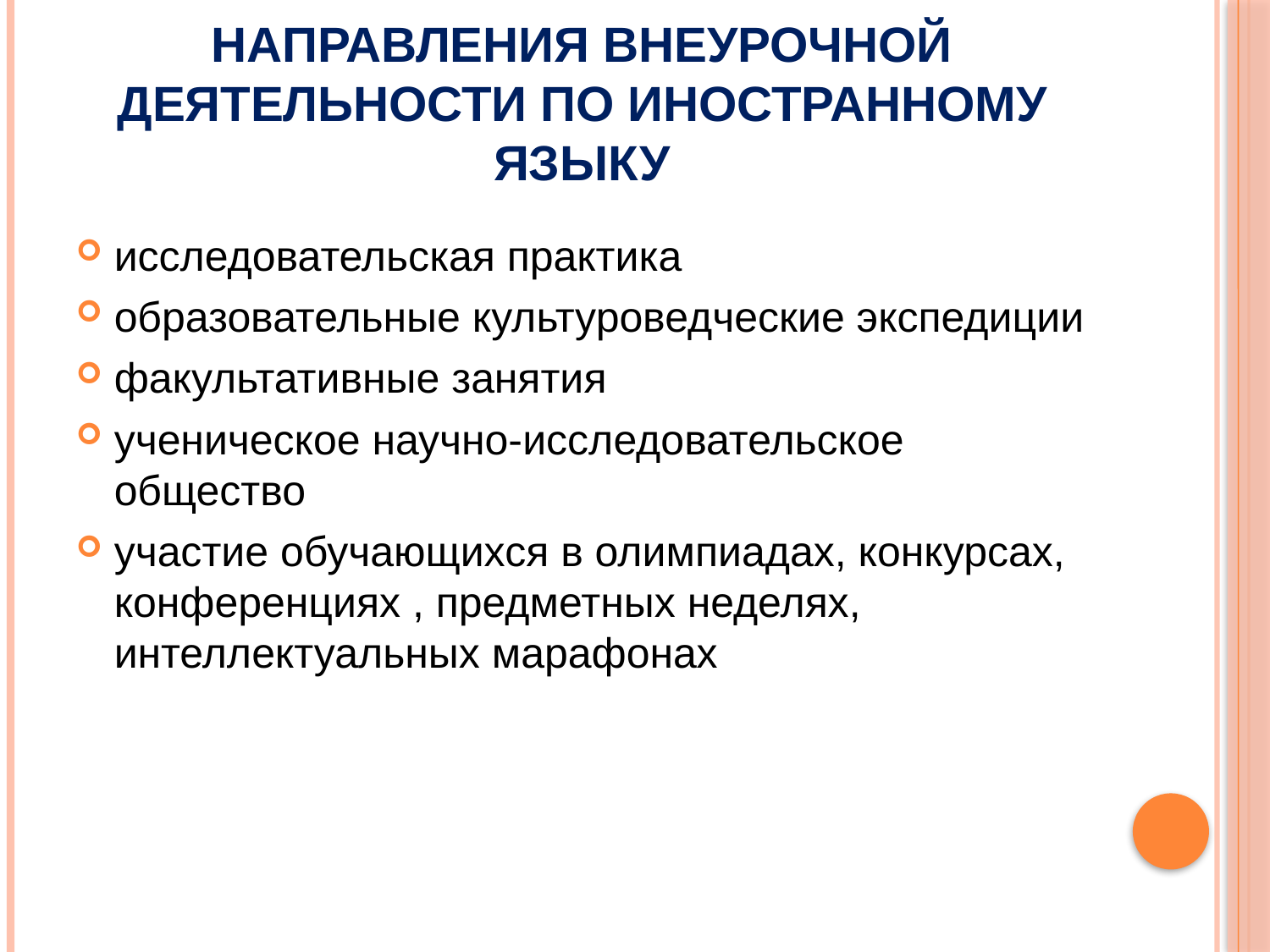

# Направления внеурочной деятельности по иностранному языку
исследовательская практика
образовательные культуроведческие экспедиции
факультативные занятия
ученическое научно-исследовательское общество
участие обучающихся в олимпиадах, конкурсах, конференциях , предметных неделях, интеллектуальных марафонах